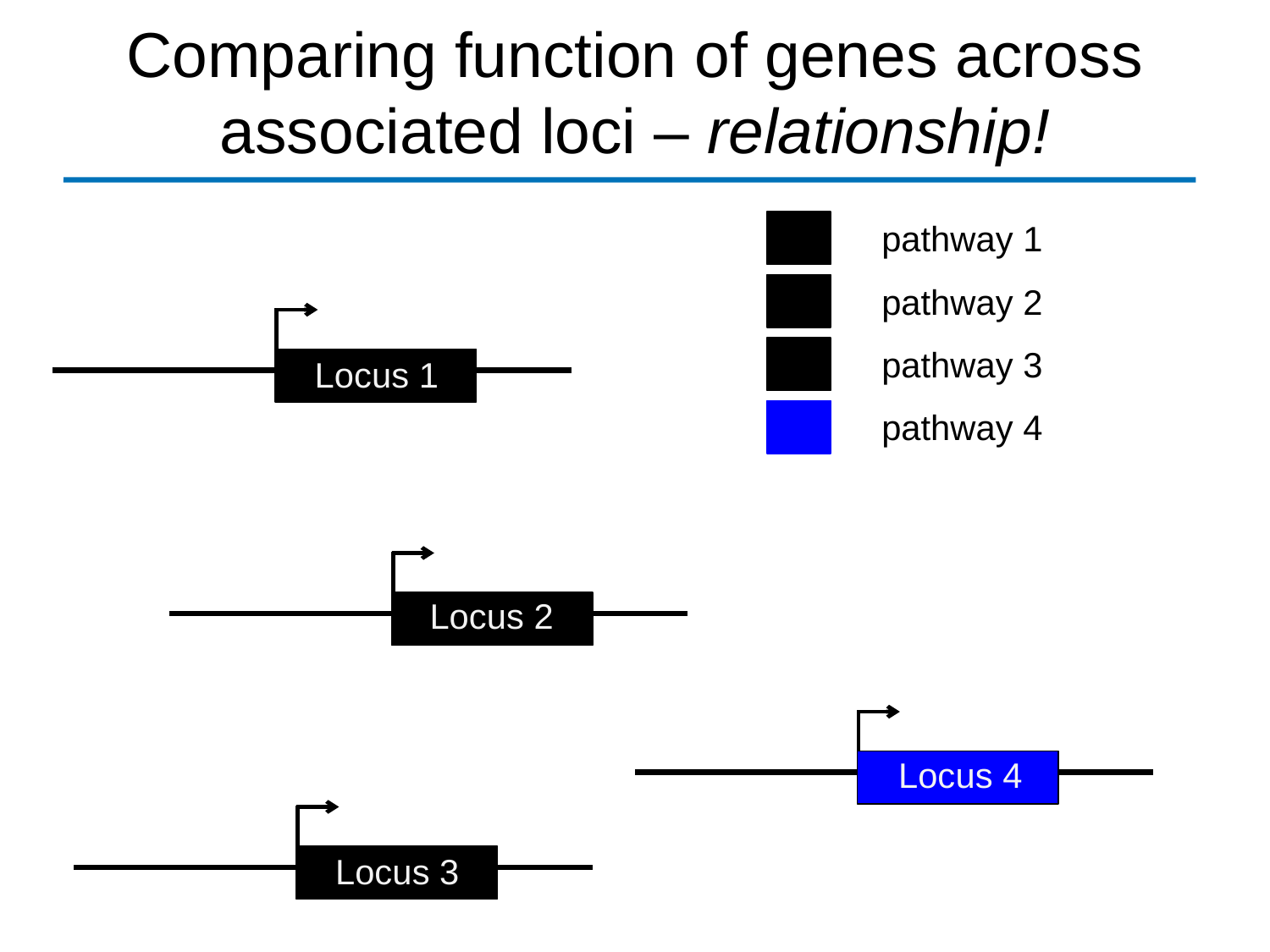

Comparing function of genes across associated loci – relationship!

pathway 1

pathway 2

pathway 3

Locus 1

pathway 4

Locus 2

Locus 4

Locus 3